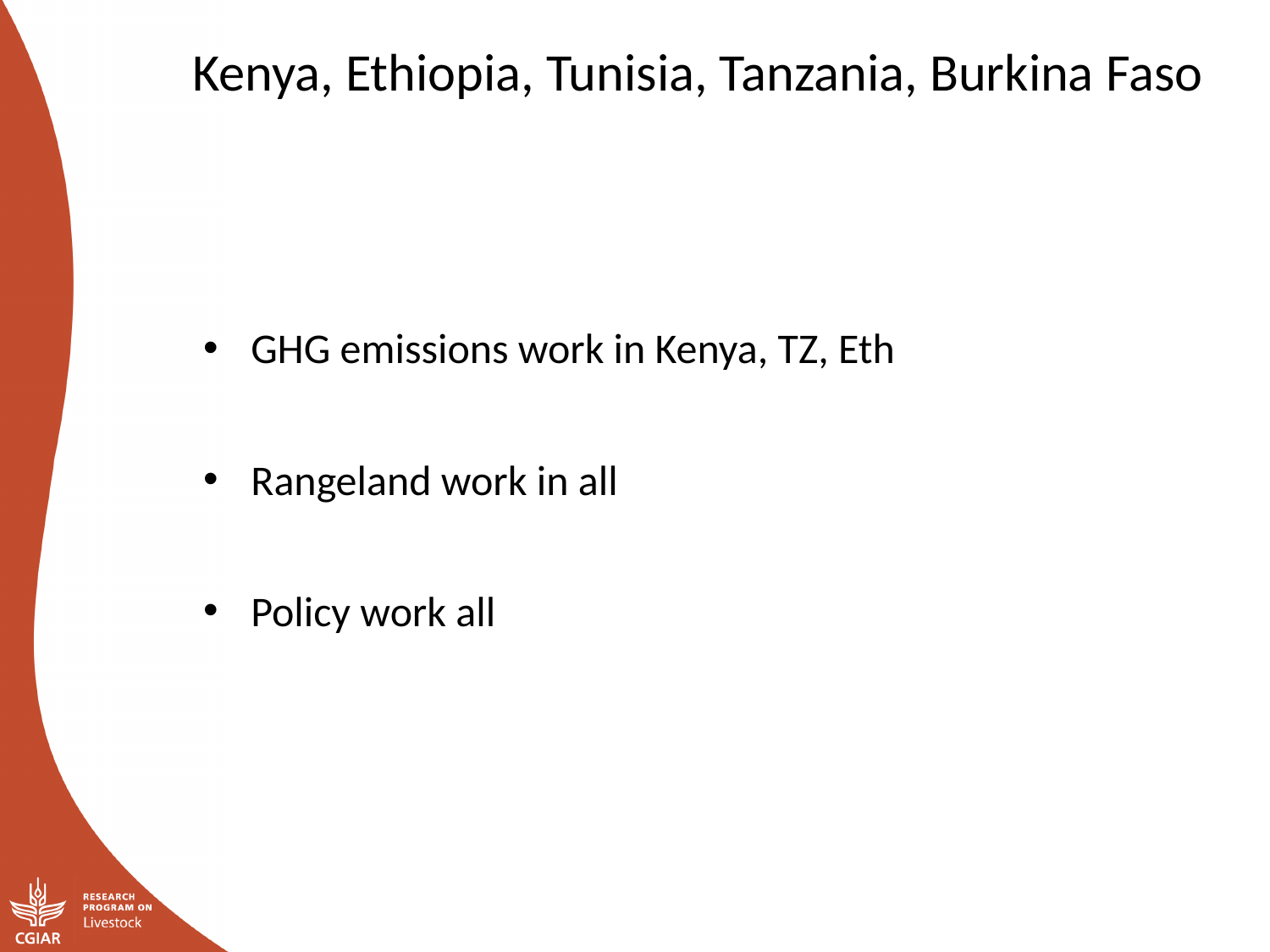

Kenya, Ethiopia, Tunisia, Tanzania, Burkina Faso
GHG emissions work in Kenya, TZ, Eth
Rangeland work in all
Policy work all